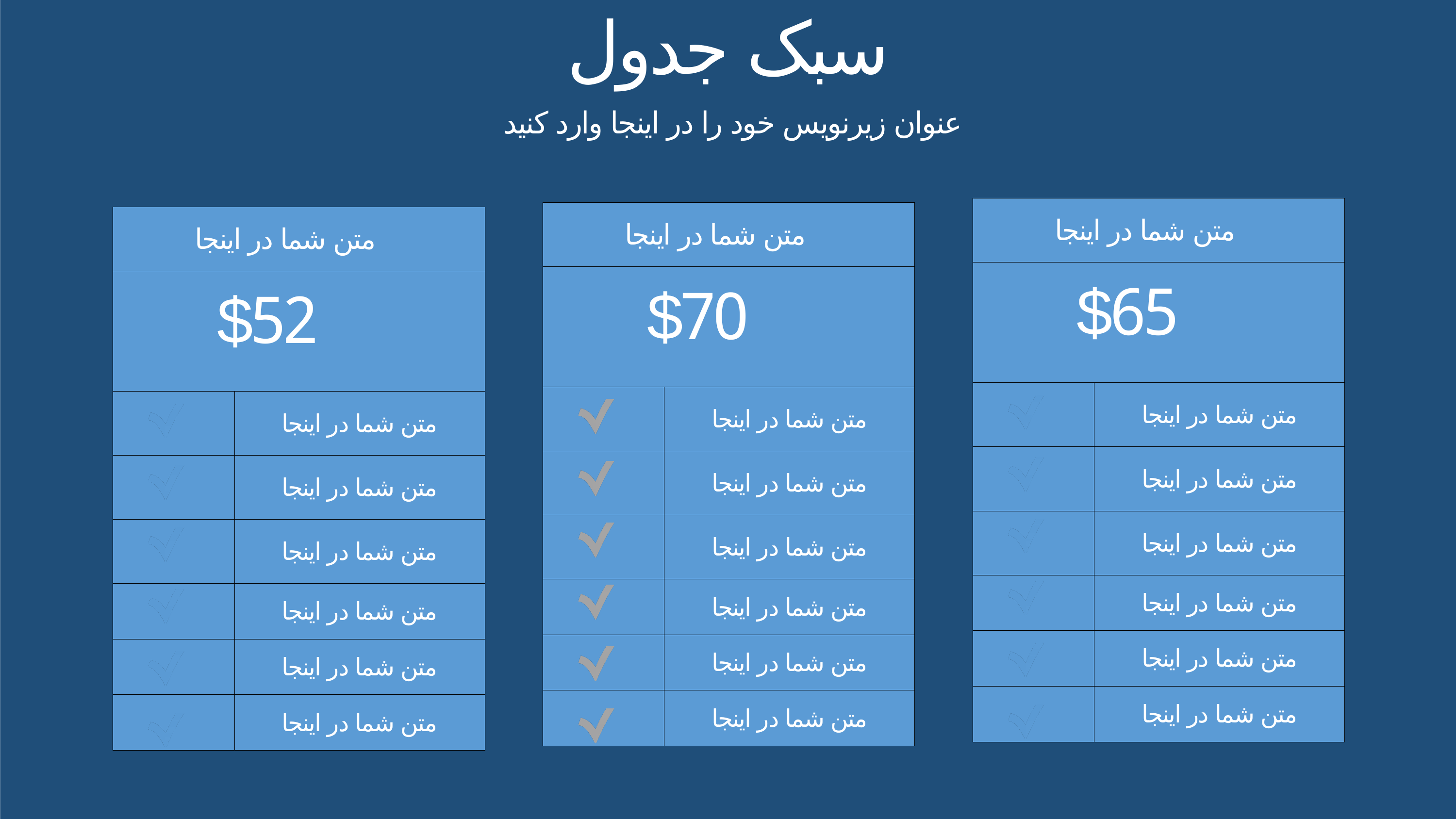

سبک جدول
عنوان زیرنویس خود را در اینجا وارد کنید
| متن شما در اینجا | Your Text Here |
| --- | --- |
| $65 | $65 |
|  | متن شما در اینجا |
|  | متن شما در اینجا |
|  | متن شما در اینجا |
|  | متن شما در اینجا |
|  | متن شما در اینجا |
|  | متن شما در اینجا |
| متن شما در اینجا | Your Text Here |
| --- | --- |
| $70 | $70 |
|  | متن شما در اینجا |
|  | متن شما در اینجا |
|  | متن شما در اینجا |
|  | متن شما در اینجا |
|  | متن شما در اینجا |
|  | متن شما در اینجا |
| متن شما در اینجا | Your Text Here |
| --- | --- |
| $52 | $52 |
|  | متن شما در اینجا |
|  | متن شما در اینجا |
|  | متن شما در اینجا |
|  | متن شما در اینجا |
|  | متن شما در اینجا |
|  | متن شما در اینجا |